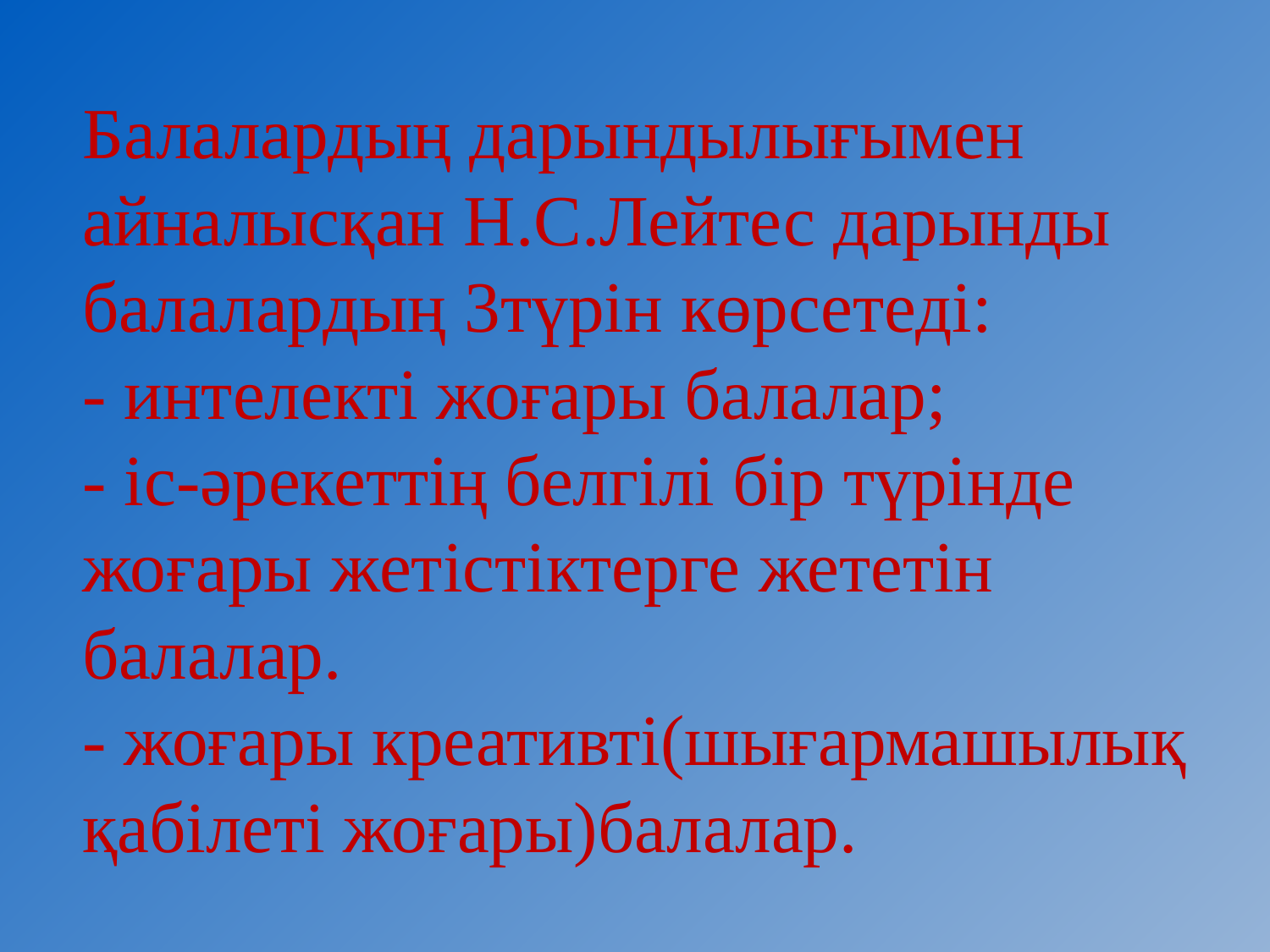

# Балалардың дарындылығымен айналысқан Н.С.Лейтес дарынды балалардың 3түрін көрсетеді: - интелекті жоғары балалар; - іс-әрекеттің белгілі бір түрінде жоғары жетістіктерге жететін балалар. - жоғары креативті(шығармашылық қабілеті жоғары)балалар.